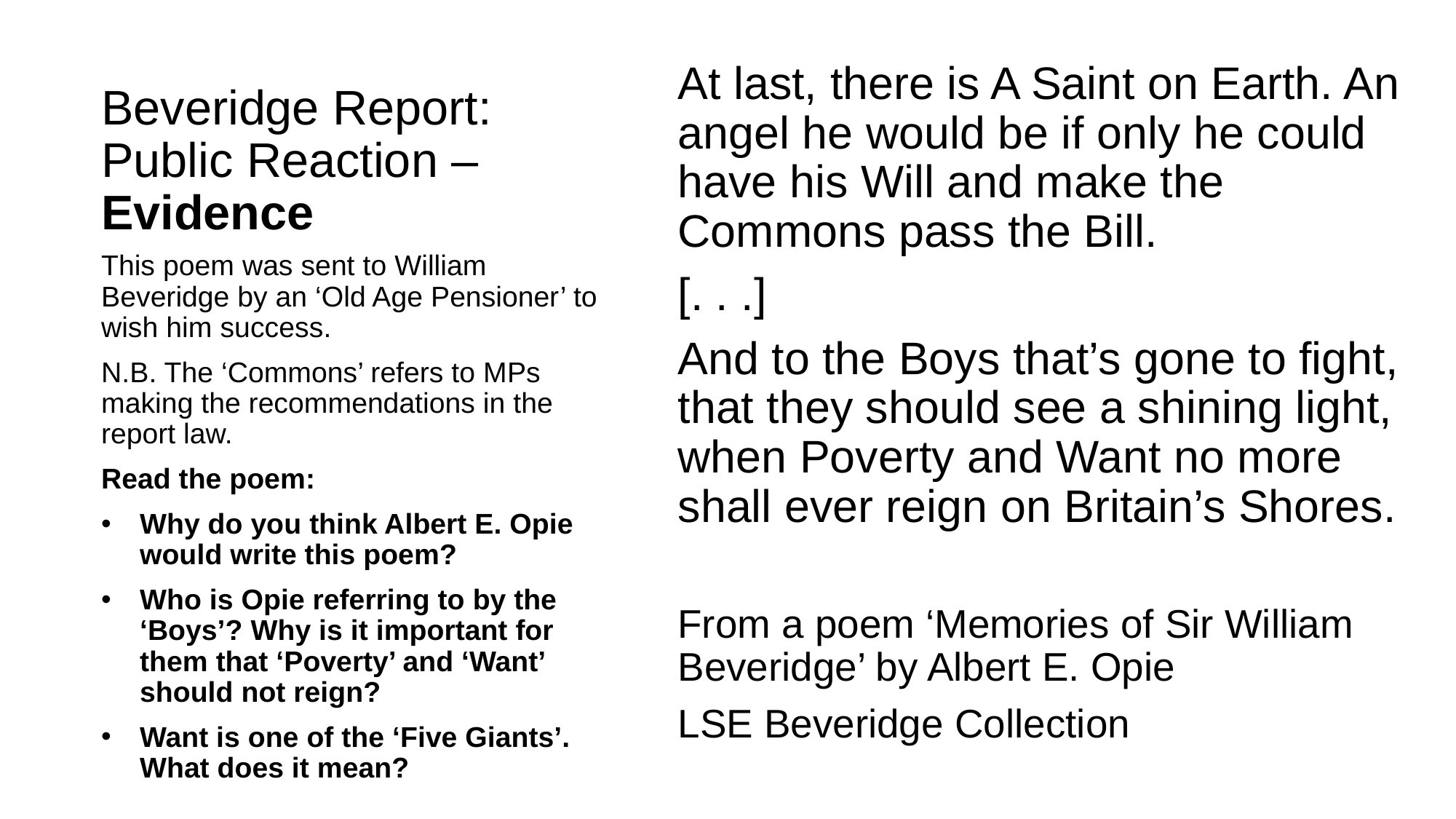

# Beveridge Report: Public Reaction – Evidence
At last, there is A Saint on Earth. An angel he would be if only he could have his Will and make the Commons pass the Bill.
[. . .]
And to the Boys that’s gone to fight, that they should see a shining light, when Poverty and Want no more shall ever reign on Britain’s Shores.

From a poem ‘Memories of Sir William Beveridge’ by Albert E. Opie
LSE Beveridge Collection
This poem was sent to William Beveridge by an ‘Old Age Pensioner’ to wish him success.
N.B. The ‘Commons’ refers to MPs making the recommendations in the report law.
Read the poem:
Why do you think Albert E. Opie would write this poem?
Who is Opie referring to by the ‘Boys’? Why is it important for them that ‘Poverty’ and ‘Want’ should not reign?
Want is one of the ‘Five Giants’. What does it mean?